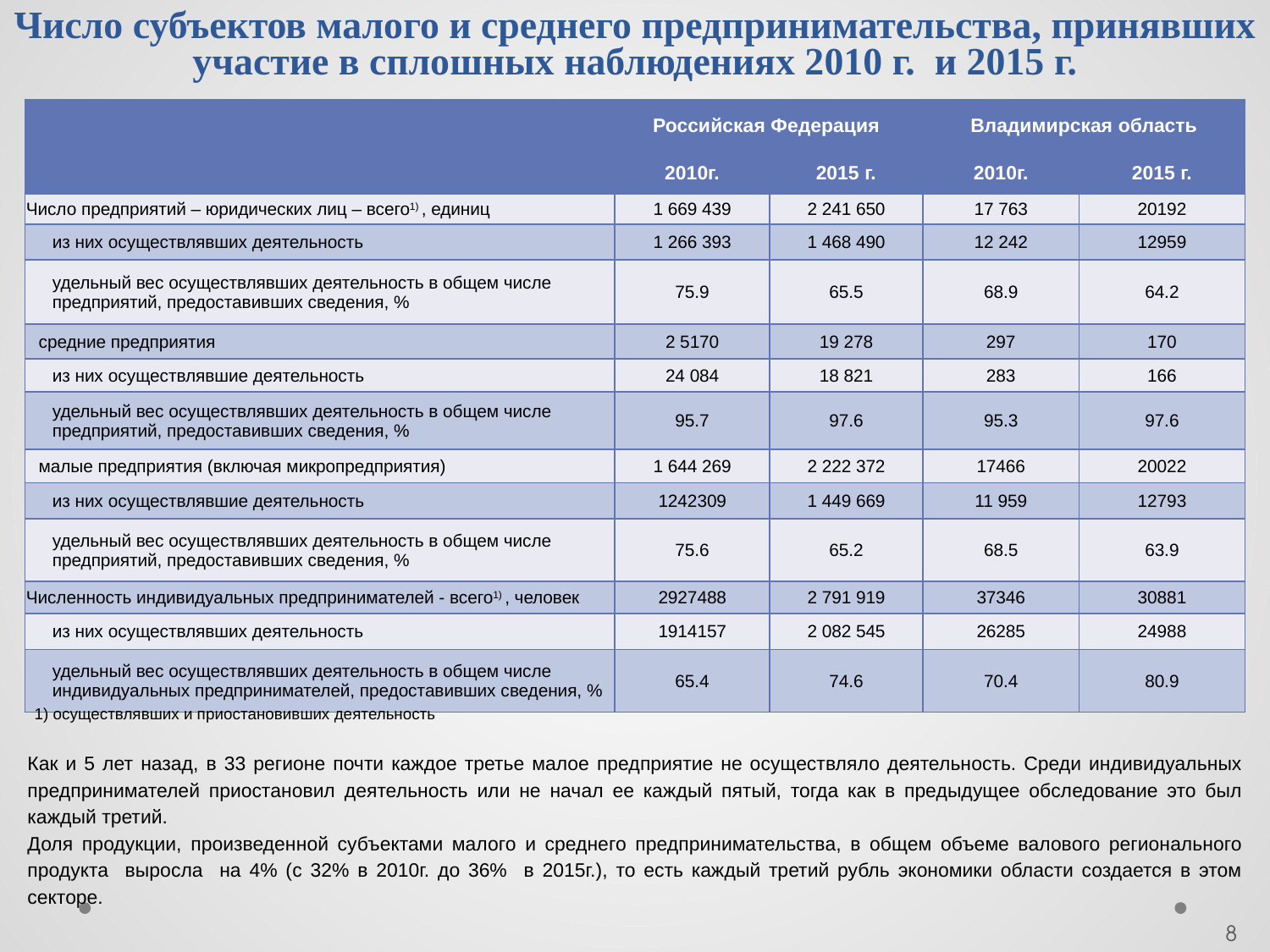

Число субъектов малого и среднего предпринимательства, принявших участие в сплошных наблюдениях 2010 г.  и 2015 г.
|  | Российская Федерация |  | Владимирская область |  |
| --- | --- | --- | --- | --- |
|  | 2010г. | 2015 г. | 2010г. | 2015 г. |
| Число предприятий – юридических лиц – всего1) , единиц | 1 669 439 | 2 241 650 | 17 763 | 20192 |
| из них осуществлявших деятельность | 1 266 393 | 1 468 490 | 12 242 | 12959 |
| удельный вес осуществлявших деятельность в общем числе предприятий, предоставивших сведения, % | 75.9 | 65.5 | 68.9 | 64.2 |
| средние предприятия | 2 5170 | 19 278 | 297 | 170 |
| из них осуществлявшие деятельность | 24 084 | 18 821 | 283 | 166 |
| удельный вес осуществлявших деятельность в общем числе предприятий, предоставивших сведения, % | 95.7 | 97.6 | 95.3 | 97.6 |
| малые предприятия (включая микропредприятия) | 1 644 269 | 2 222 372 | 17466 | 20022 |
| из них осуществлявшие деятельность | 1242309 | 1 449 669 | 11 959 | 12793 |
| удельный вес осуществлявших деятельность в общем числе предприятий, предоставивших сведения, % | 75.6 | 65.2 | 68.5 | 63.9 |
| Численность индивидуальных предпринимателей - всего1) , человек | 2927488 | 2 791 919 | 37346 | 30881 |
| из них осуществлявших деятельность | 1914157 | 2 082 545 | 26285 | 24988 |
| удельный вес осуществлявших деятельность в общем числе индивидуальных предпринимателей, предоставивших сведения, % | 65.4 | 74.6 | 70.4 | 80.9 |
1) осуществлявших и приостановивших деятельность
Как и 5 лет назад, в 33 регионе почти каждое третье малое предприятие не осуществляло деятельность. Среди индивидуальных предпринимателей приостановил деятельность или не начал ее каждый пятый, тогда как в предыдущее обследование это был каждый третий.
Доля продукции, произведенной субъектами малого и среднего предпринимательства, в общем объеме валового регионального продукта  выросла  на 4% (с 32% в 2010г. до 36%  в 2015г.), то есть каждый третий рубль экономики области создается в этом секторе.
8